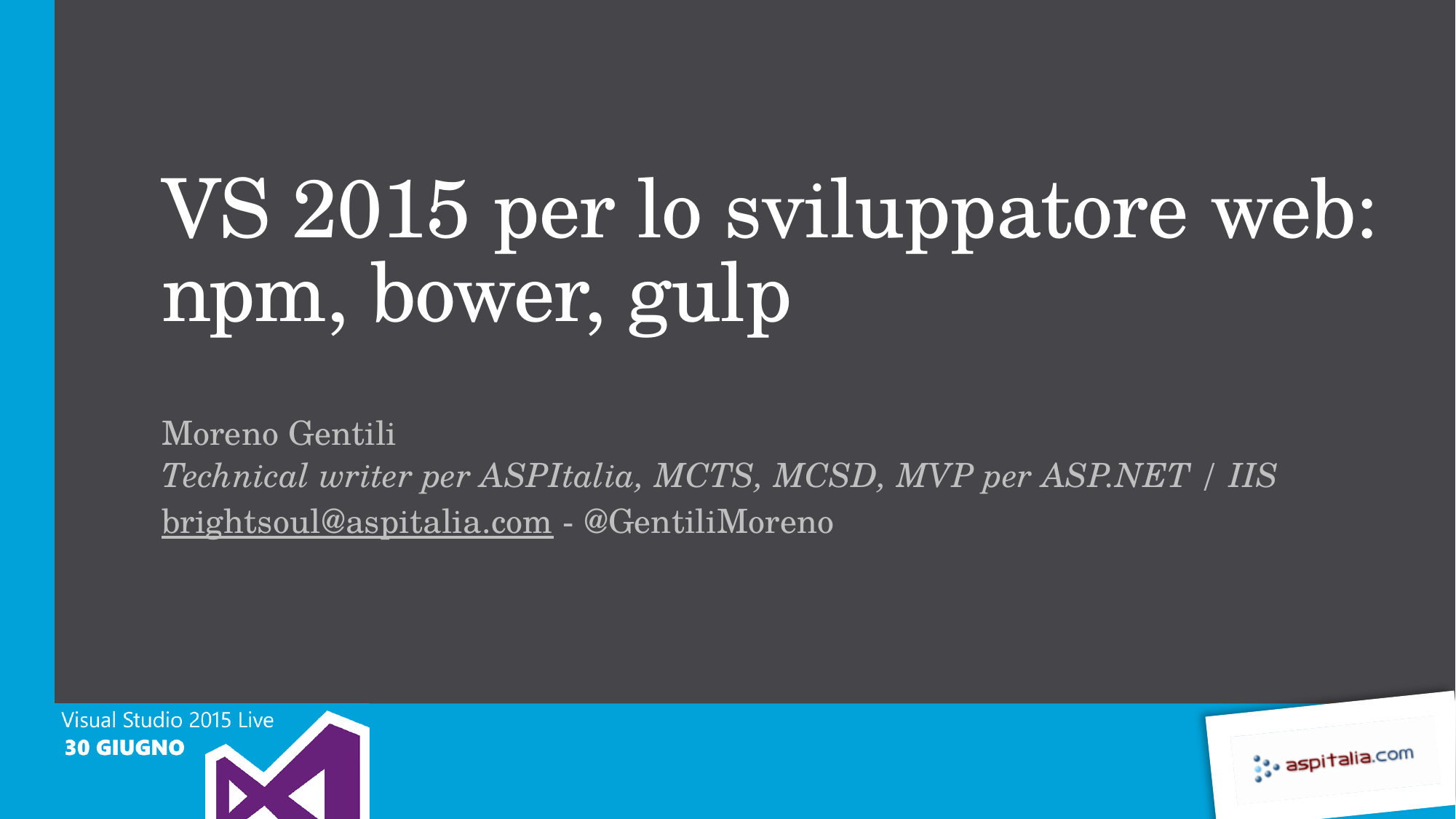

# VS 2015 per lo sviluppatore web: npm, bower, gulp
Moreno Gentili
Technical writer per ASPItalia, MCTS, MCSD, MVP per ASP.NET / IIS
brightsoul@aspitalia.com - @GentiliMoreno